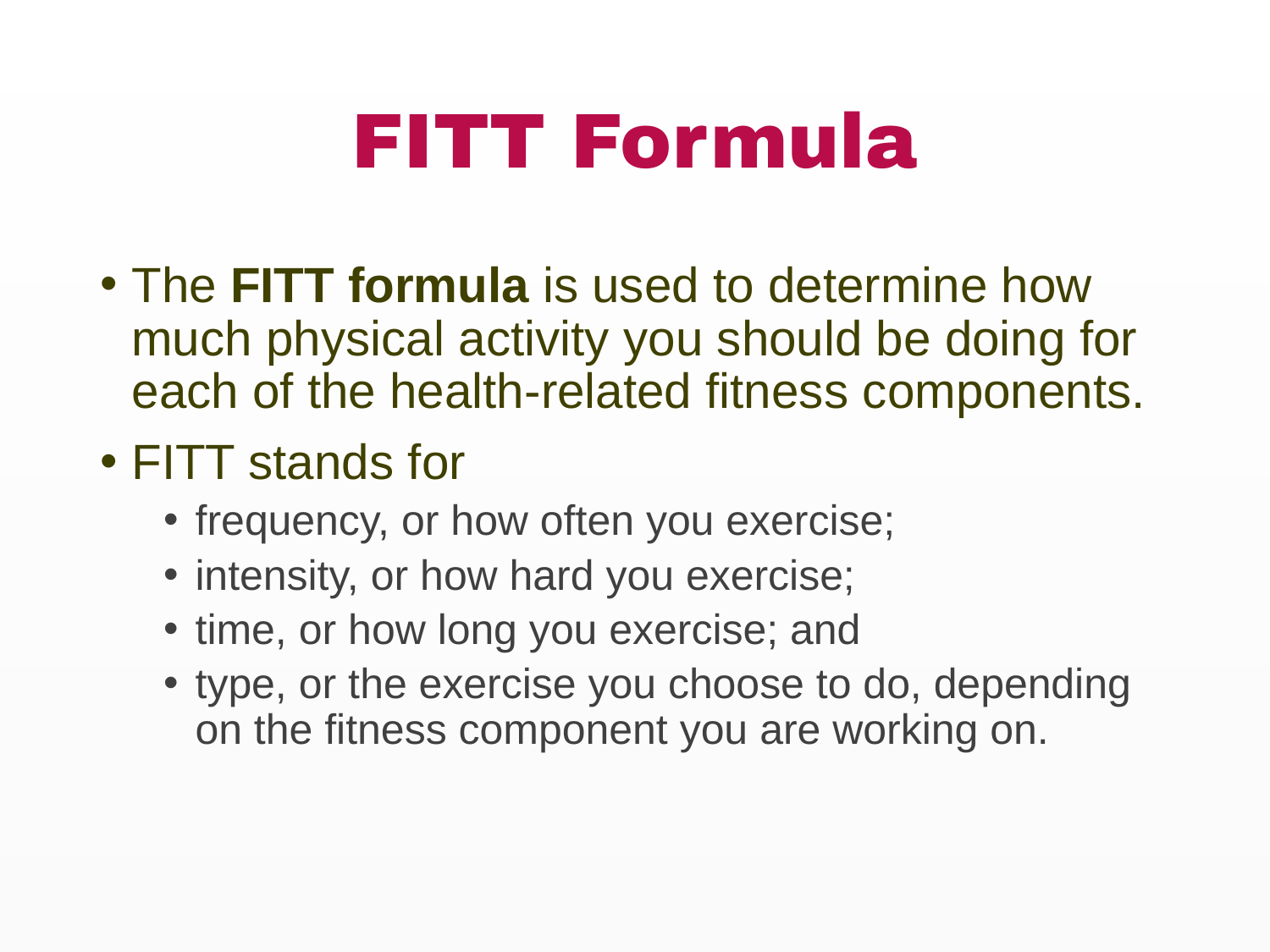

# FITT Formula
The FITT formula is used to determine how much physical activity you should be doing for each of the health-related fitness components.
FITT stands for
frequency, or how often you exercise;
intensity, or how hard you exercise;
time, or how long you exercise; and
type, or the exercise you choose to do, depending on the fitness component you are working on.